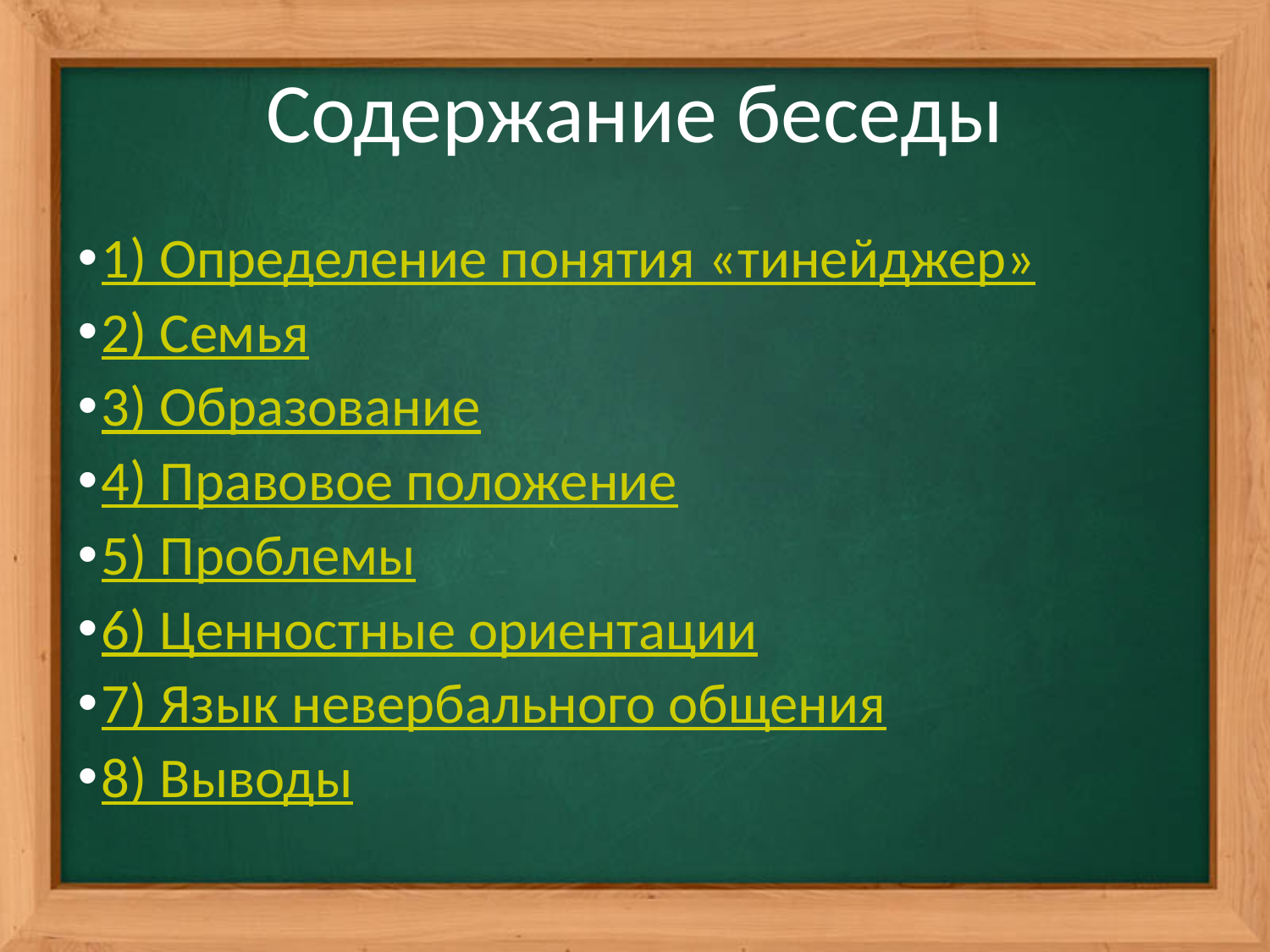

# Содержание беседы
1) Определение понятия «тинейджер»
2) Семья
3) Образование
4) Правовое положение
5) Проблемы
6) Ценностные ориентации
7) Язык невербального общения
8) Выводы